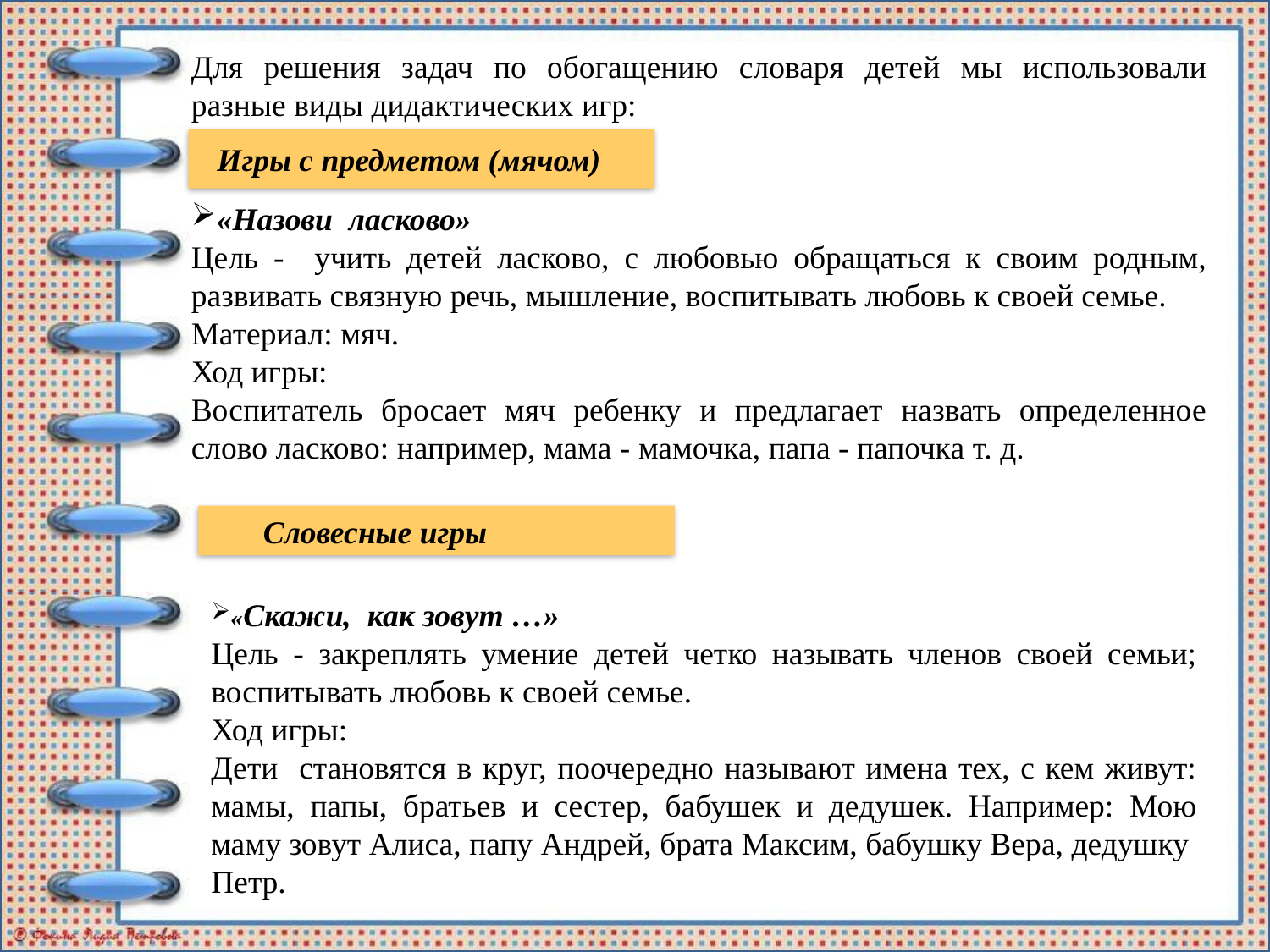

Для решения задач по обогащению словаря детей мы использовали разные виды дидактических игр:

«Назови  ласково»
Цель -  учить детей ласково, с любовью обращаться к своим родным, развивать связную речь, мышление, воспитывать любовь к своей семье.
Материал: мяч.
Ход игры:
Воспитатель бросает мяч ребенку и предлагает назвать определенное слово ласково: например, мама - мамочка, папа - папочка т. д.
  Игры с предметом (мячом)

    Словесные игры
«Скажи,  как зовут …»
Цель - закреплять умение детей четко называть членов своей семьи; воспитывать любовь к своей семье.
Ход игры:
Дети  становятся в круг, поочередно называют имена тех, с кем живут: мамы, папы, братьев и сестер, бабушек и дедушек. Например: Мою маму зовут Алиса, папу Андрей, брата Максим, бабушку Вера, дедушку  Петр.